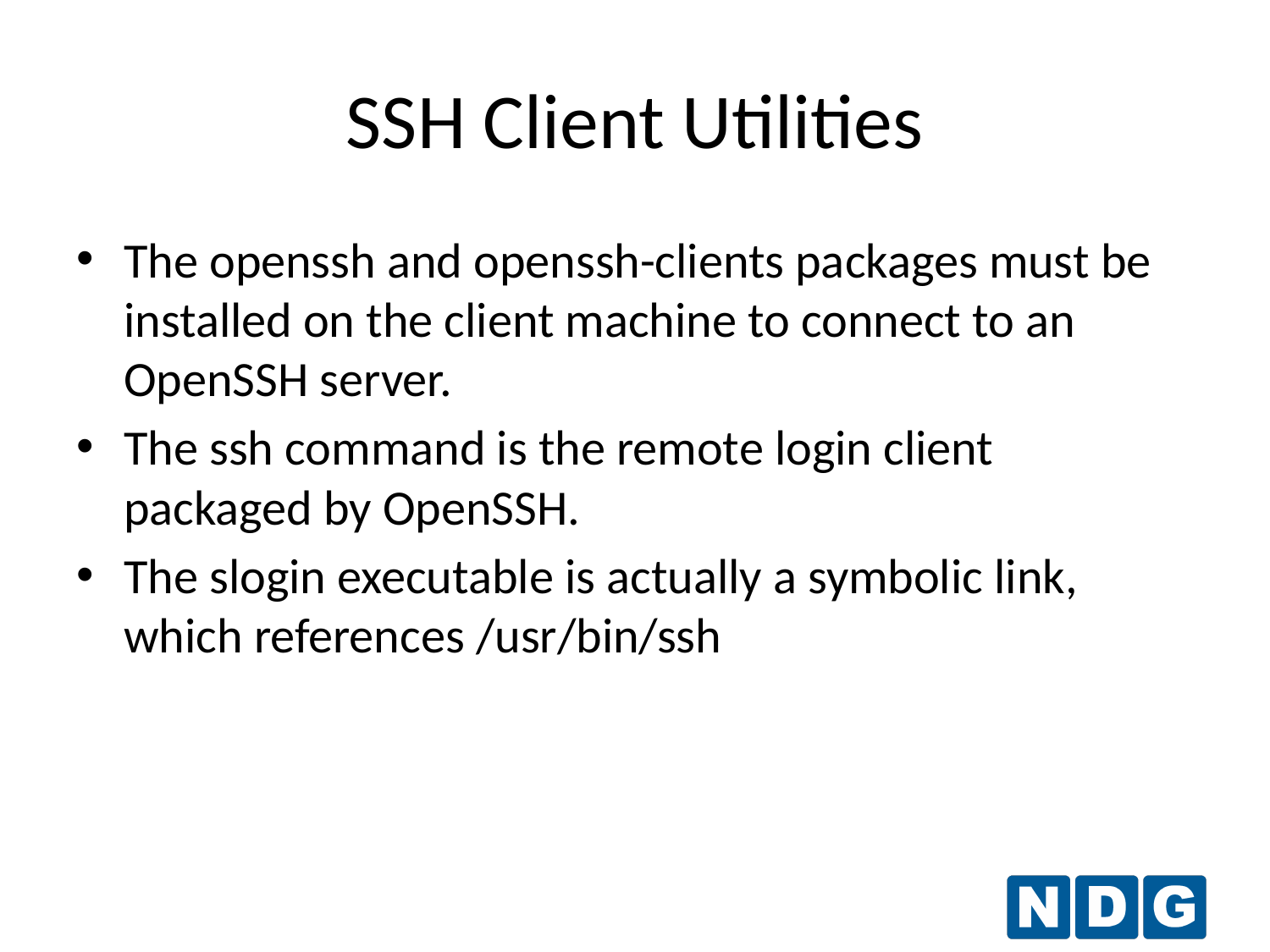

# SSH Client Utilities
The openssh and openssh-clients packages must be installed on the client machine to connect to an OpenSSH server.
The ssh command is the remote login client packaged by OpenSSH.
The slogin executable is actually a symbolic link, which references /usr/bin/ssh